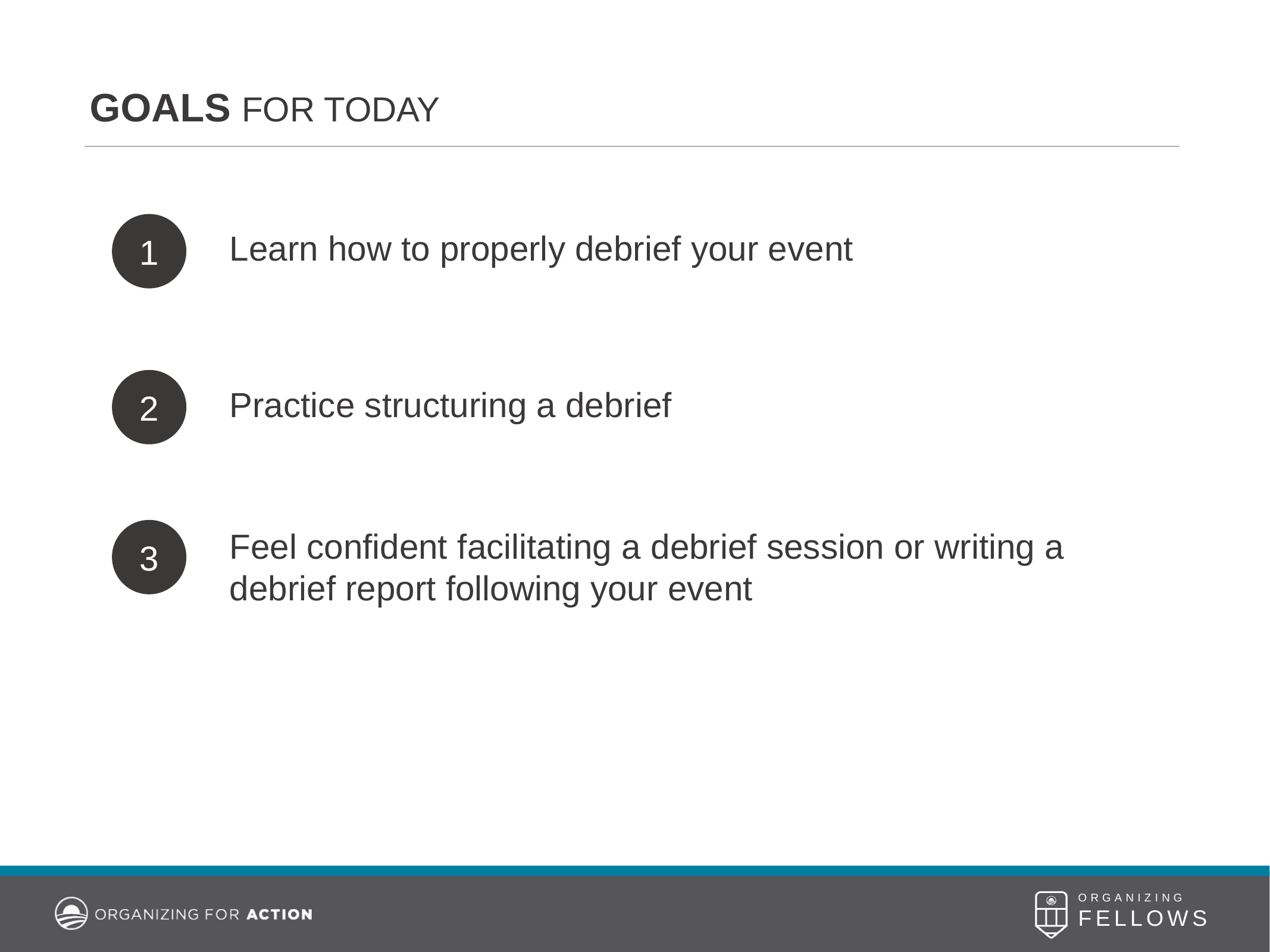

GOALS FOR TODAY
1
Learn how to properly debrief your event
2
Practice structuring a debrief
3
Feel confident facilitating a debrief session or writing a debrief report following your event